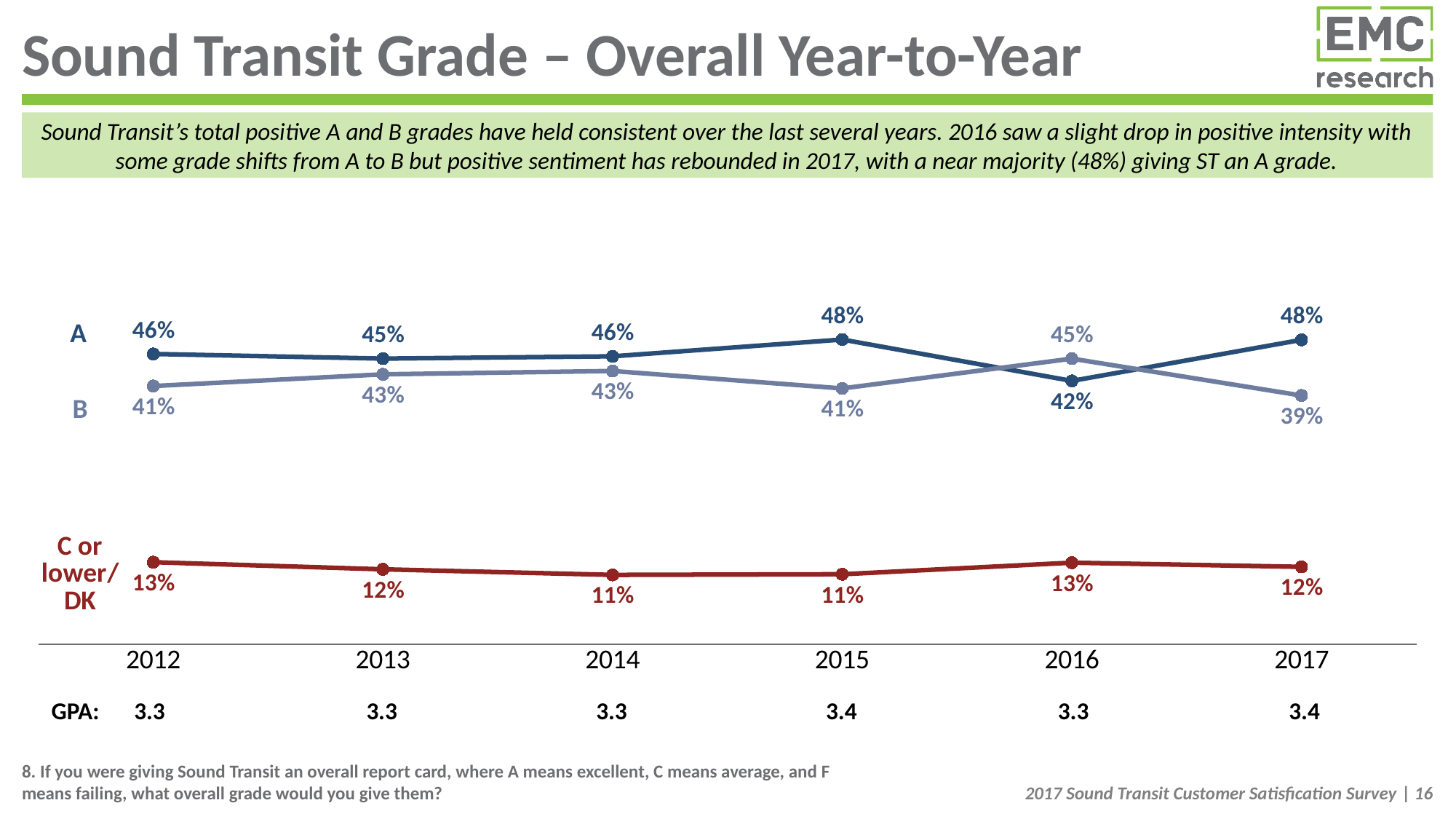

# Sound Transit Grade – Overall Year-to-Year
Sound Transit’s total positive A and B grades have held consistent over the last several years. 2016 saw a slight drop in positive intensity with some grade shifts from A to B but positive sentiment has rebounded in 2017, with a near majority (48%) giving ST an A grade.

### Chart

| Category | A | B | C or lower/DK |
|---|---|---|---|
| 2012 | 0.4604241761104457 | 0.40954417281293365 | 0.13003165107661782 |
| 2013 | 0.45307510931155776 | 0.42814645854761835 | 0.11877843214082107 |
| 2014 | 0.4566794592054627 | 0.43340955206479015 | 0.10991098872973411 |
| 2015 | 0.48329601561849683 | 0.4057776298494322 | 0.11092635453205556 |
| 2016 | 0.41769906690584996 | 0.4530420281280618 | 0.1292589049661011 |
| 2017 | 0.48281629173772617 | 0.394505300121598 | 0.12267840814066139 |
| GPA: | 3.3 |  | 3.3 |  | 3.3 |  | 3.4 |  | 3.3 |  | 3.4 |
| --- | --- | --- | --- | --- | --- | --- | --- | --- | --- | --- | --- |
8. If you were giving Sound Transit an overall report card, where A means excellent, C means average, and F means failing, what overall grade would you give them?